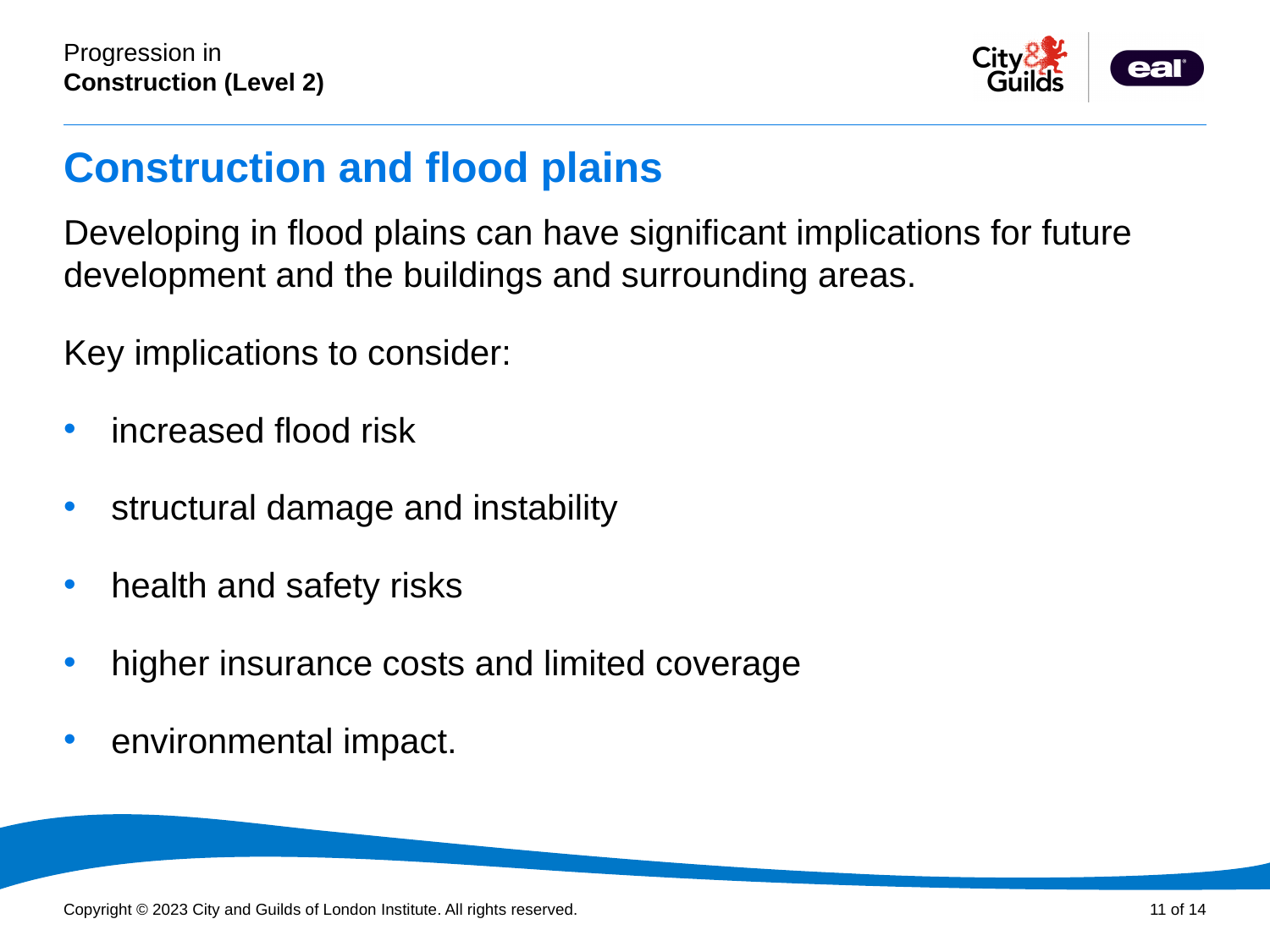

# Construction and flood plains
Developing in flood plains can have significant implications for future development and the buildings and surrounding areas.
Key implications to consider:
increased flood risk
structural damage and instability
health and safety risks
higher insurance costs and limited coverage
environmental impact.